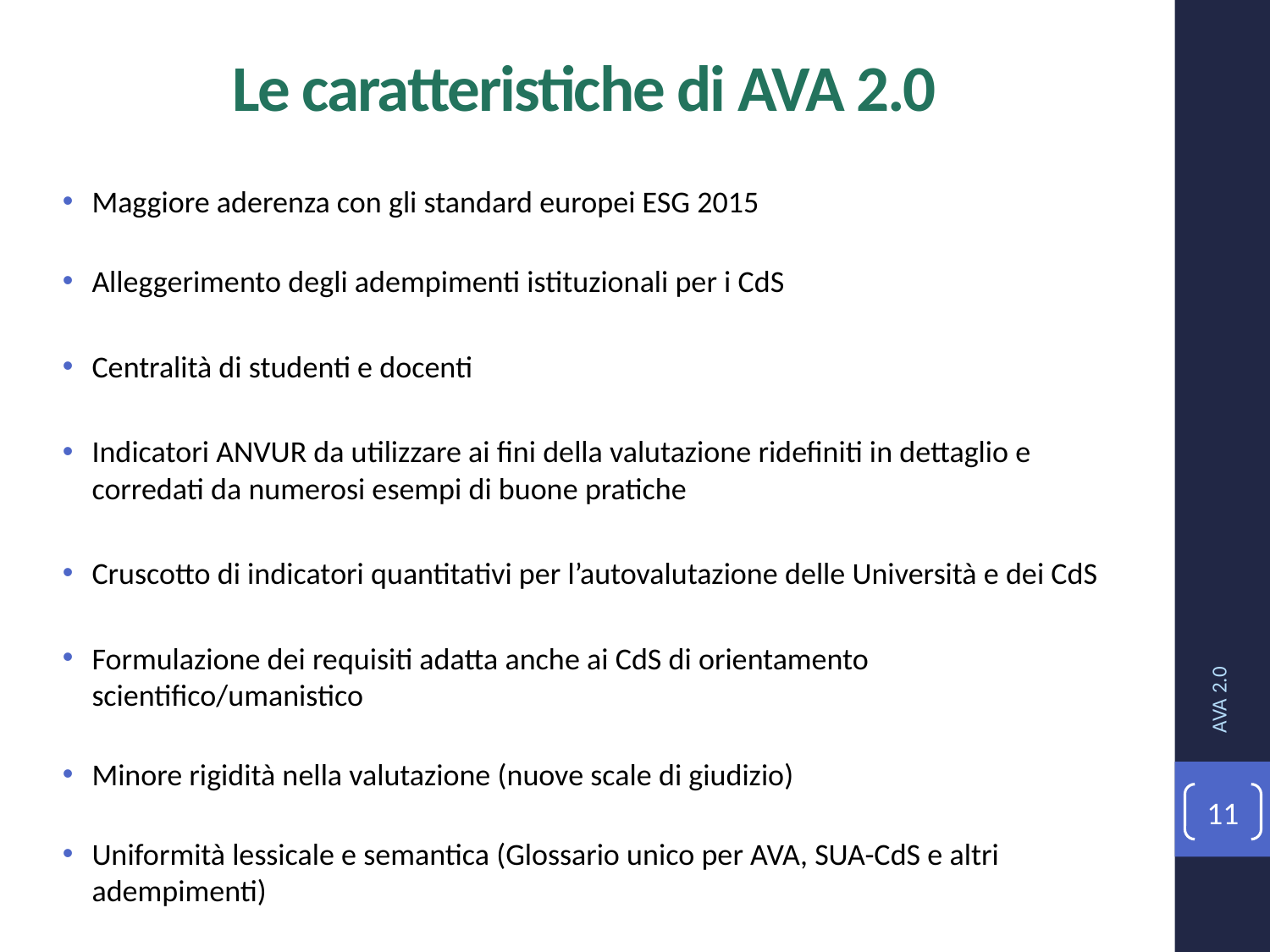

# Le caratteristiche di AVA 2.0
Maggiore aderenza con gli standard europei ESG 2015

Alleggerimento degli adempimenti istituzionali per i CdS

Centralità di studenti e docenti

Indicatori ANVUR da utilizzare ai fini della valutazione ridefiniti in dettaglio e corredati da numerosi esempi di buone pratiche

Cruscotto di indicatori quantitativi per l’autovalutazione delle Università e dei CdS

Formulazione dei requisiti adatta anche ai CdS di orientamento scientifico/umanistico

Minore rigidità nella valutazione (nuove scale di giudizio)

Uniformità lessicale e semantica (Glossario unico per AVA, SUA-CdS e altri adempimenti)

AVA 2.0
11